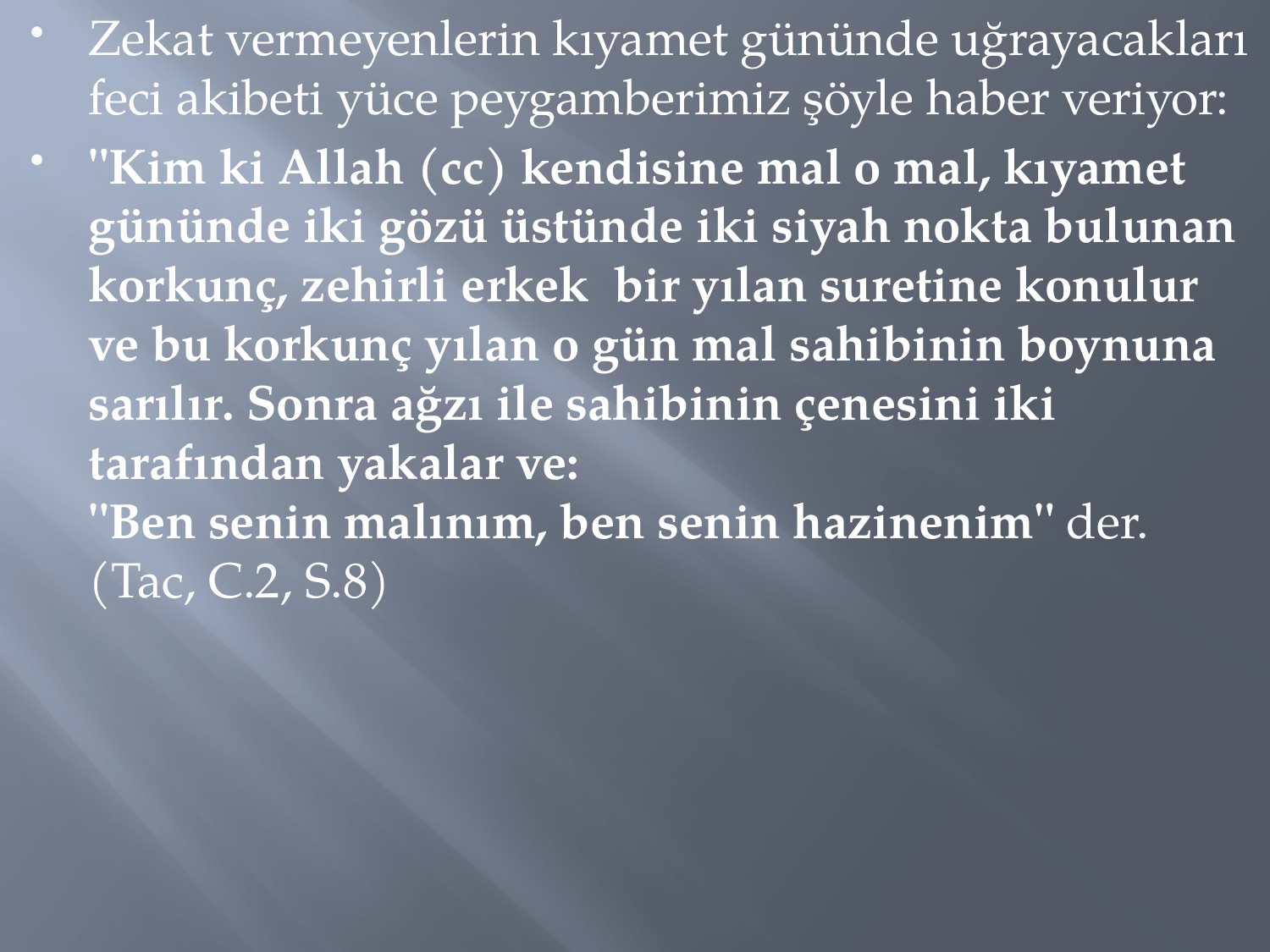

Zekat vermeyenlerin kıyamet gününde uğrayacakları feci akibeti yüce peygamberimiz şöyle haber veriyor:
"Kim ki Allah (cc) kendisine mal o mal, kıyamet gününde iki gözü üstünde iki siyah nokta bulunan korkunç, zehirli erkek  bir yılan suretine konulur ve bu korkunç yılan o gün mal sahibinin boynuna sarılır. Sonra ağzı ile sahibinin çenesini iki tarafından yakalar ve:
"Ben senin malınım, ben senin hazinenim" der. (Tac, C.2, S.8)